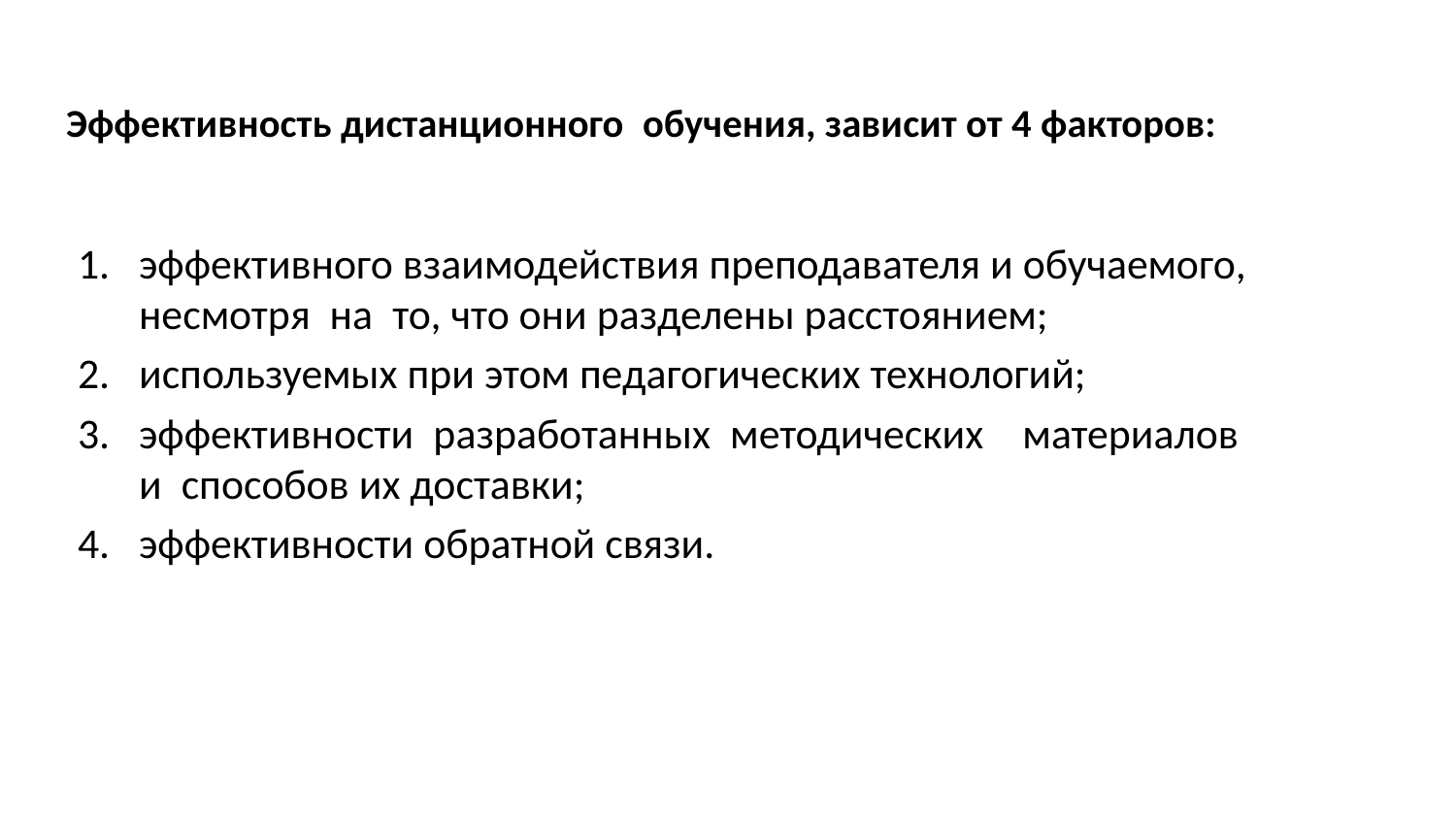

# Эффективность дистанционного  обучения, зависит от 4 факторов:
эффективного взаимодействия преподавателя и обучаемого,  несмотря  на  то, что они разделены расстоянием;
используемых при этом педагогических технологий;
эффективности  разработанных  методических    материалов  и  способов их доставки;
эффективности обратной связи.